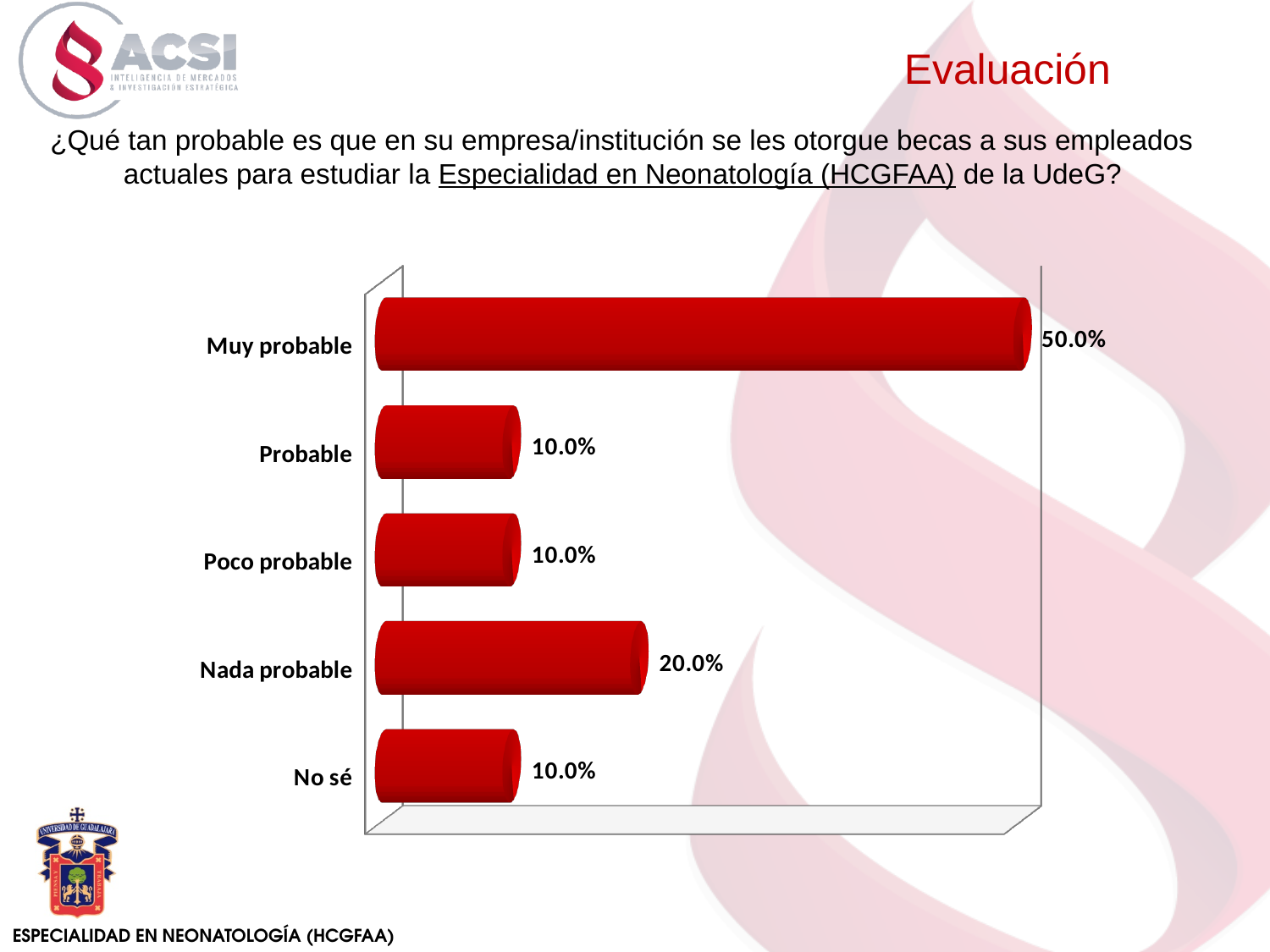

Evaluación
¿Qué tan probable es que en su empresa/institución se les otorgue becas a sus empleados actuales para estudiar la Especialidad en Neonatología (HCGFAA) de la UdeG?

[unsupported chart]